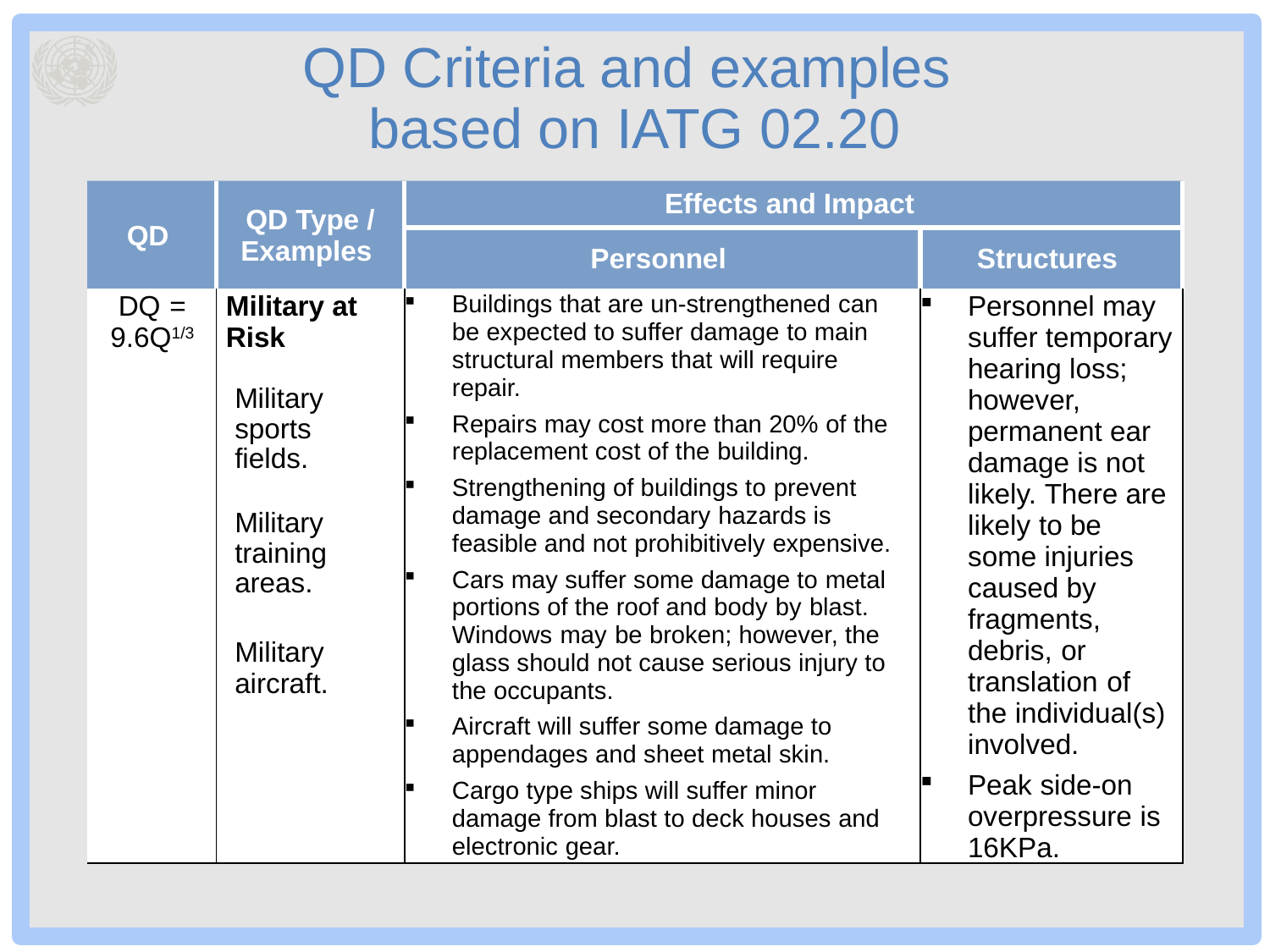

# QD Criteria and examples based on IATG 02.20
| QD | QD Type / Examples | Effects and Impact | QD17 |
| --- | --- | --- | --- |
| Structures |  | Personnel | Structures |
| DQ = 9.6Q1/3 | Military at Risk   Military sports fields. Military training areas. Military aircraft. | Buildings that are un-strengthened can be expected to suffer damage to main structural members that will require repair. Repairs may cost more than 20% of the replacement cost of the building. Strengthening of buildings to prevent damage and secondary hazards is feasible and not prohibitively expensive. Cars may suffer some damage to metal portions of the roof and body by blast. Windows may be broken; however, the glass should not cause serious injury to the occupants. Aircraft will suffer some damage to appendages and sheet metal skin. Cargo type ships will suffer minor damage from blast to deck houses and electronic gear. | Personnel may suffer temporary hearing loss; however, permanent ear damage is not likely. There are likely to be some injuries caused by fragments, debris, or translation of the individual(s) involved. Peak side-on overpressure is 16KPa. |